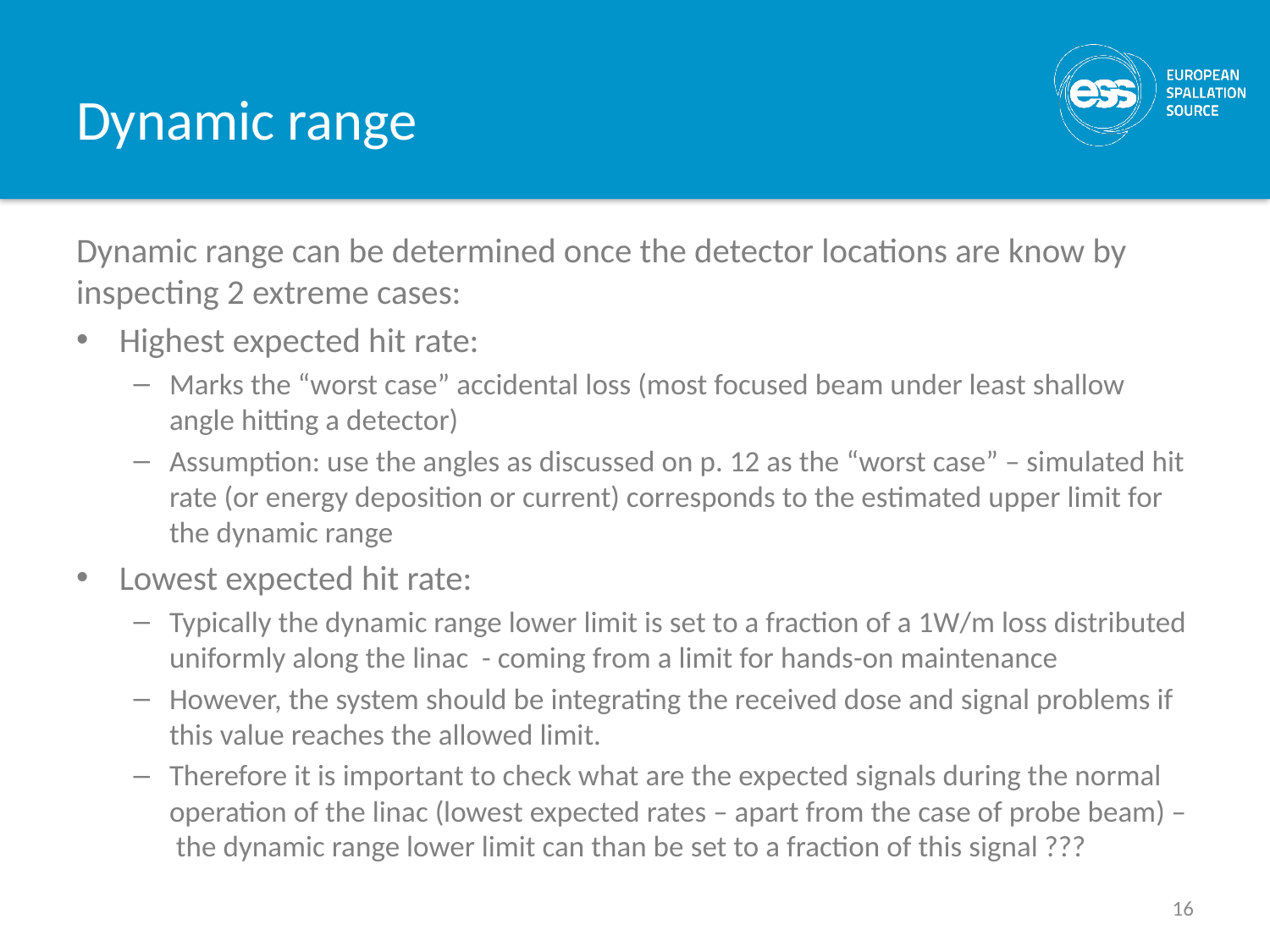

# Dynamic range
Dynamic range can be determined once the detector locations are know by inspecting 2 extreme cases:
Highest expected hit rate:
Marks the “worst case” accidental loss (most focused beam under least shallow angle hitting a detector)
Assumption: use the angles as discussed on p. 12 as the “worst case” – simulated hit rate (or energy deposition or current) corresponds to the estimated upper limit for the dynamic range
Lowest expected hit rate:
Typically the dynamic range lower limit is set to a fraction of a 1W/m loss distributed uniformly along the linac  - coming from a limit for hands-on maintenance
However, the system should be integrating the received dose and signal problems if this value reaches the allowed limit.
Therefore it is important to check what are the expected signals during the normal operation of the linac (lowest expected rates – apart from the case of probe beam) –  the dynamic range lower limit can than be set to a fraction of this signal ???
16